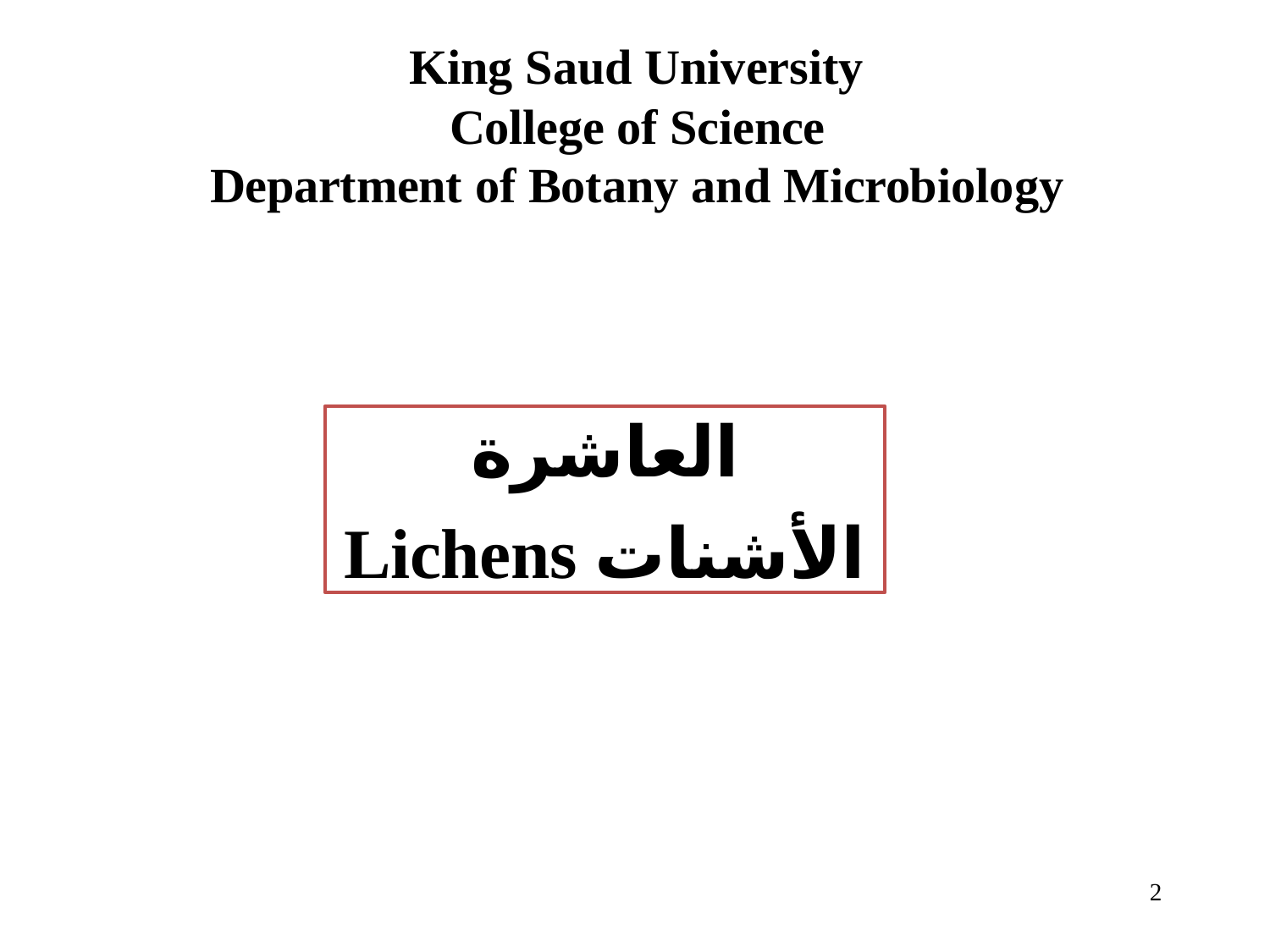

King Saud University
College of Science
Department of Botany and Microbiology
العاشرة
Lichens الأشنات
2